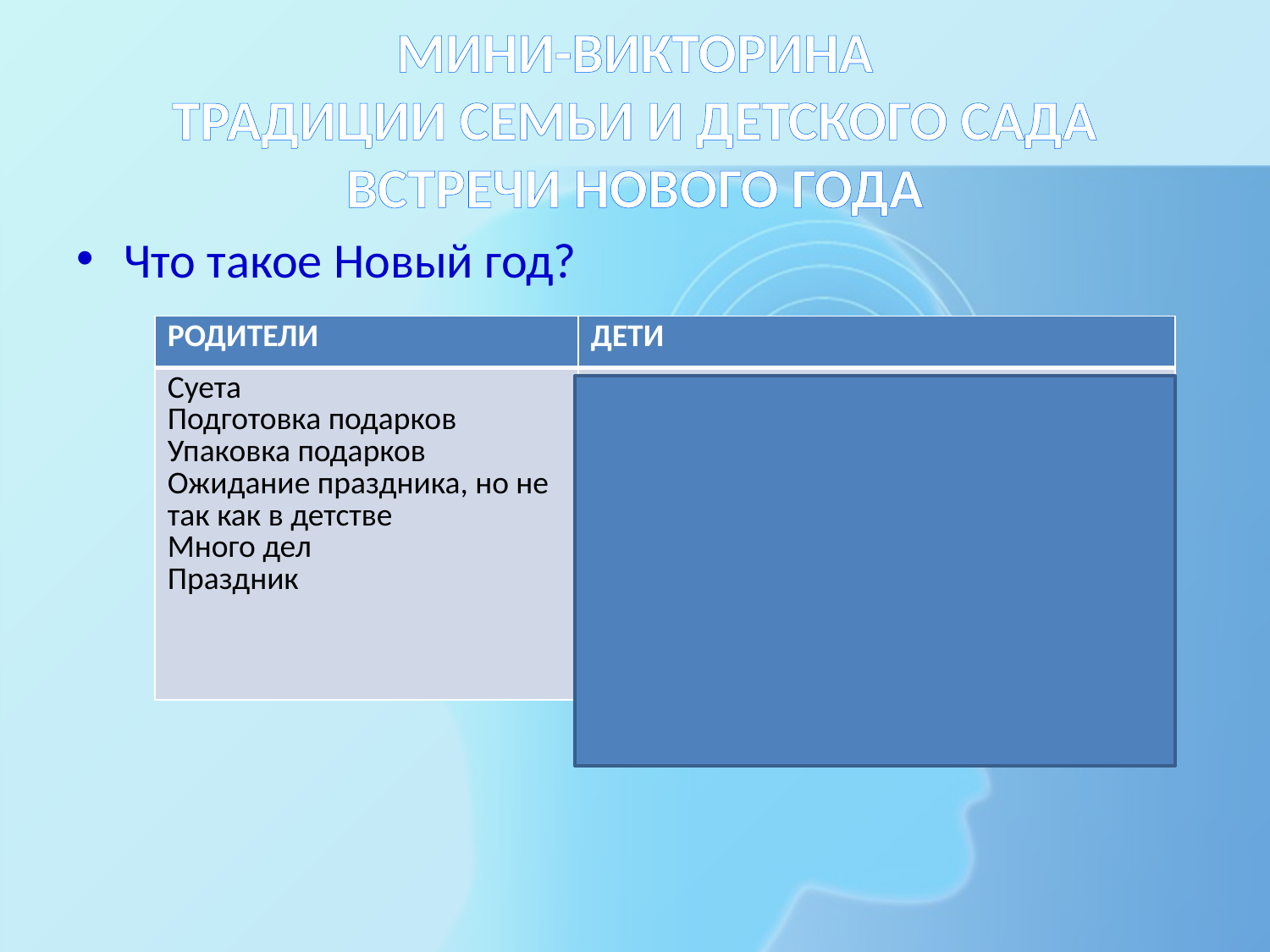

# МИНИ-ВИКТОРИНА ТРАДИЦИИ СЕМЬИ И ДЕТСКОГО САДА ВСТРЕЧИ НОВОГО ГОДА
Что такое Новый год?

| РОДИТЕЛИ | ДЕТИ |
| --- | --- |
| Суета Подготовка подарков Упаковка подарков Ожидание праздника, но не так как в детстве Много дел Праздник | Это праздник Общий для всех Подарки дарят Когда ёлку наряжают и ставят Когда всем приятно Когда угощения Когда все спят, дед мороз подарки под ёлку кладёт. Мы просыпаемся, а подарки здесь Когда все танцуют |